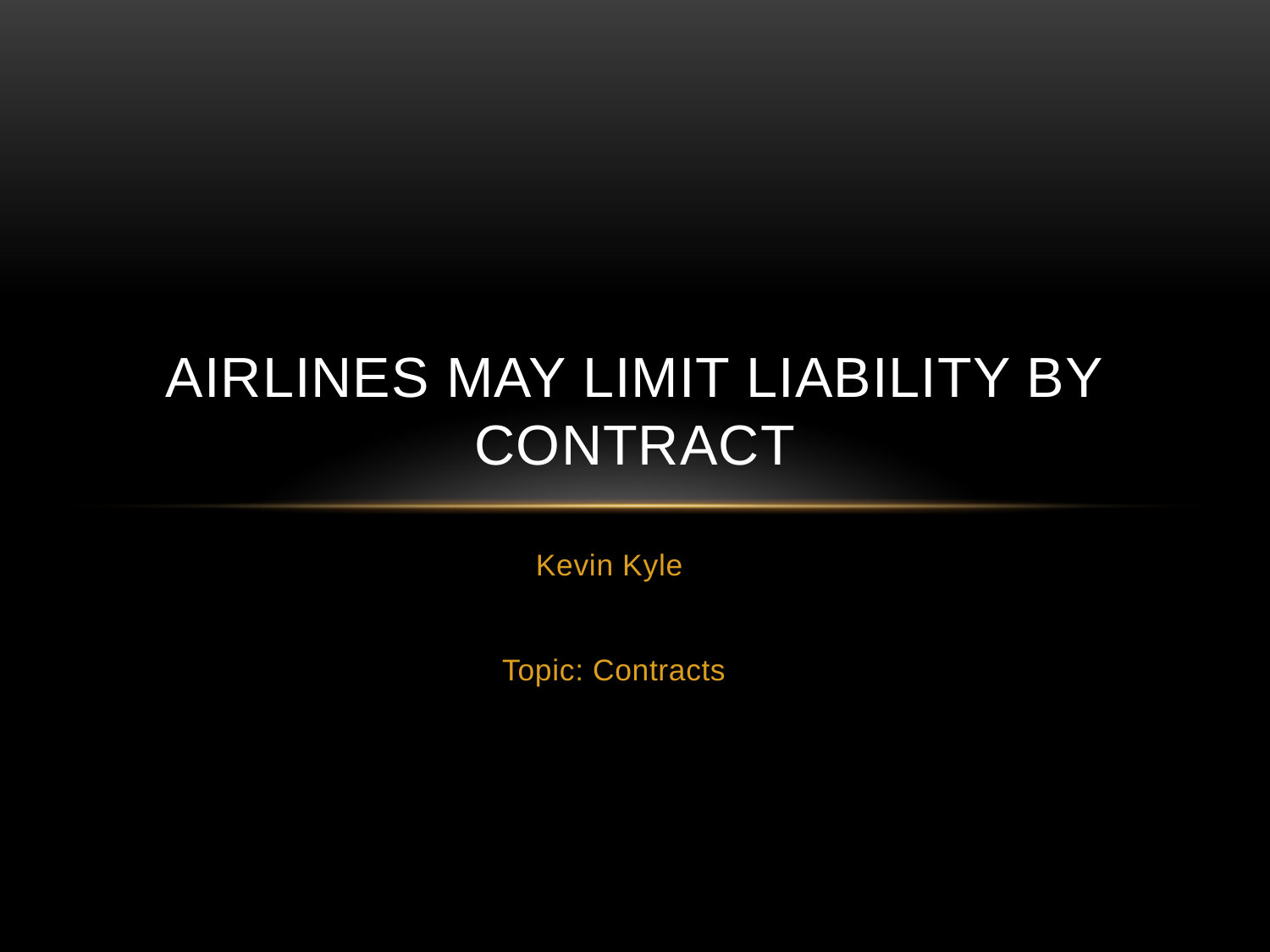

# Airlines May Limit Liability by Contract
Kevin Kyle

Topic: Contracts